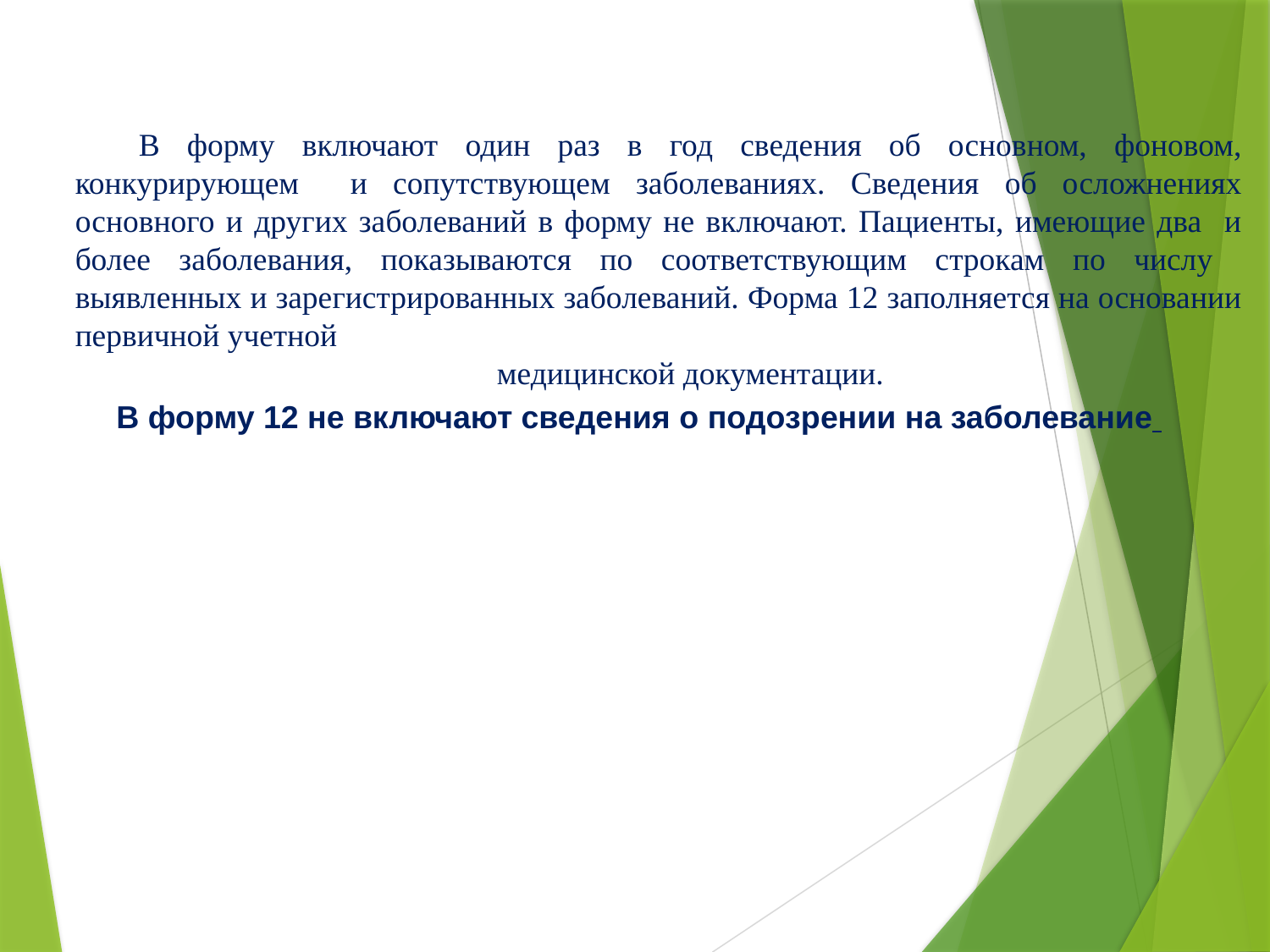

В форму включают один раз в год сведения об основном, фоновом, конкурирующем  и сопутствующем заболеваниях. Сведения об осложнениях основного и других заболеваний в форму не включают. Пациенты, имеющие два  и более заболевания, показываются по соответствующим строкам по числу  выявленных и зарегистрированных заболеваний. Форма 12 заполняется на основании первичной учетной
медицинской документации.
 В форму 12 не включают сведения о подозрении на заболевание